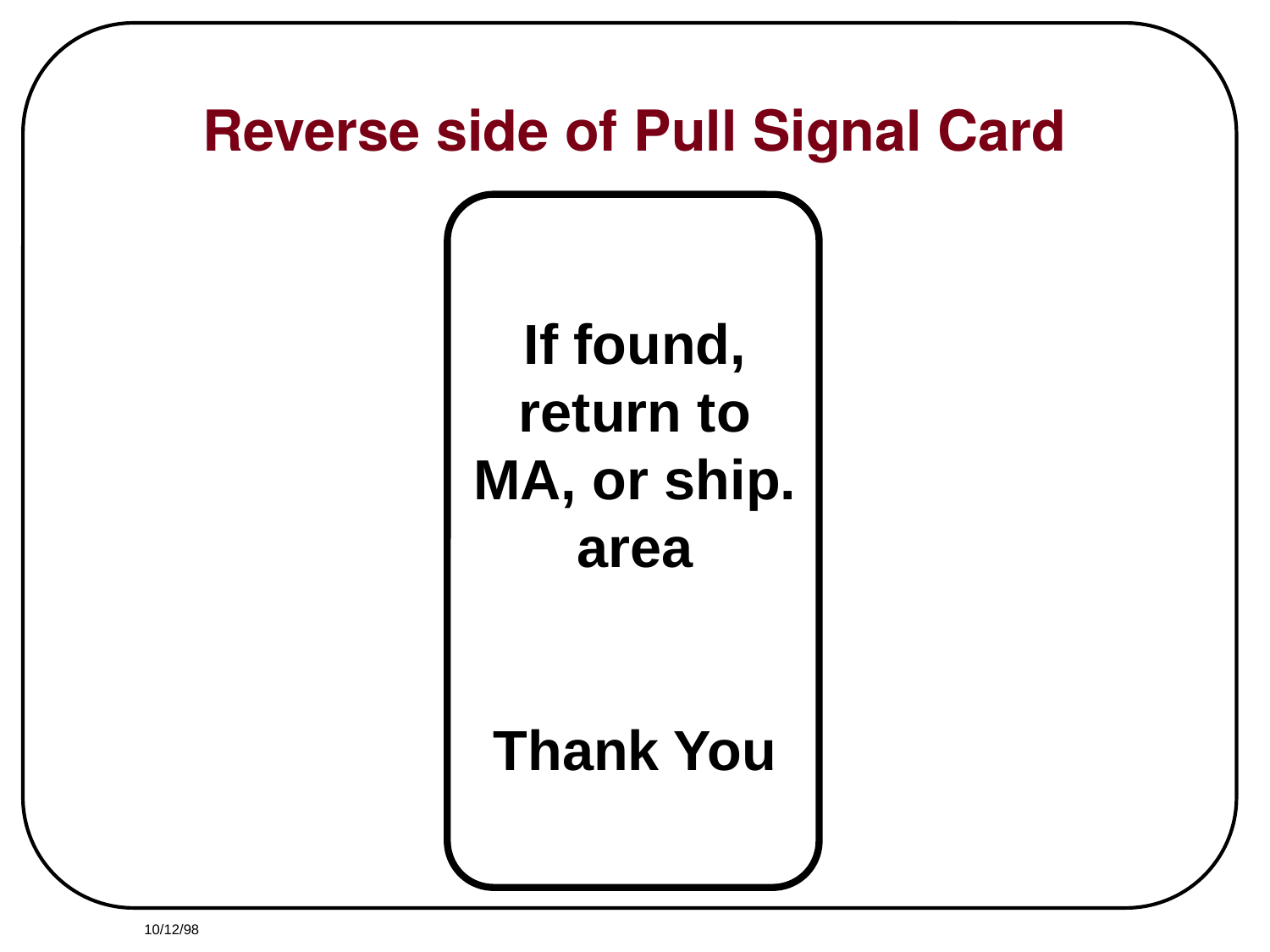

# Reverse side of Pull Signal Card

If found,
return to
MA, or ship.
area

Thank You
10/12/98